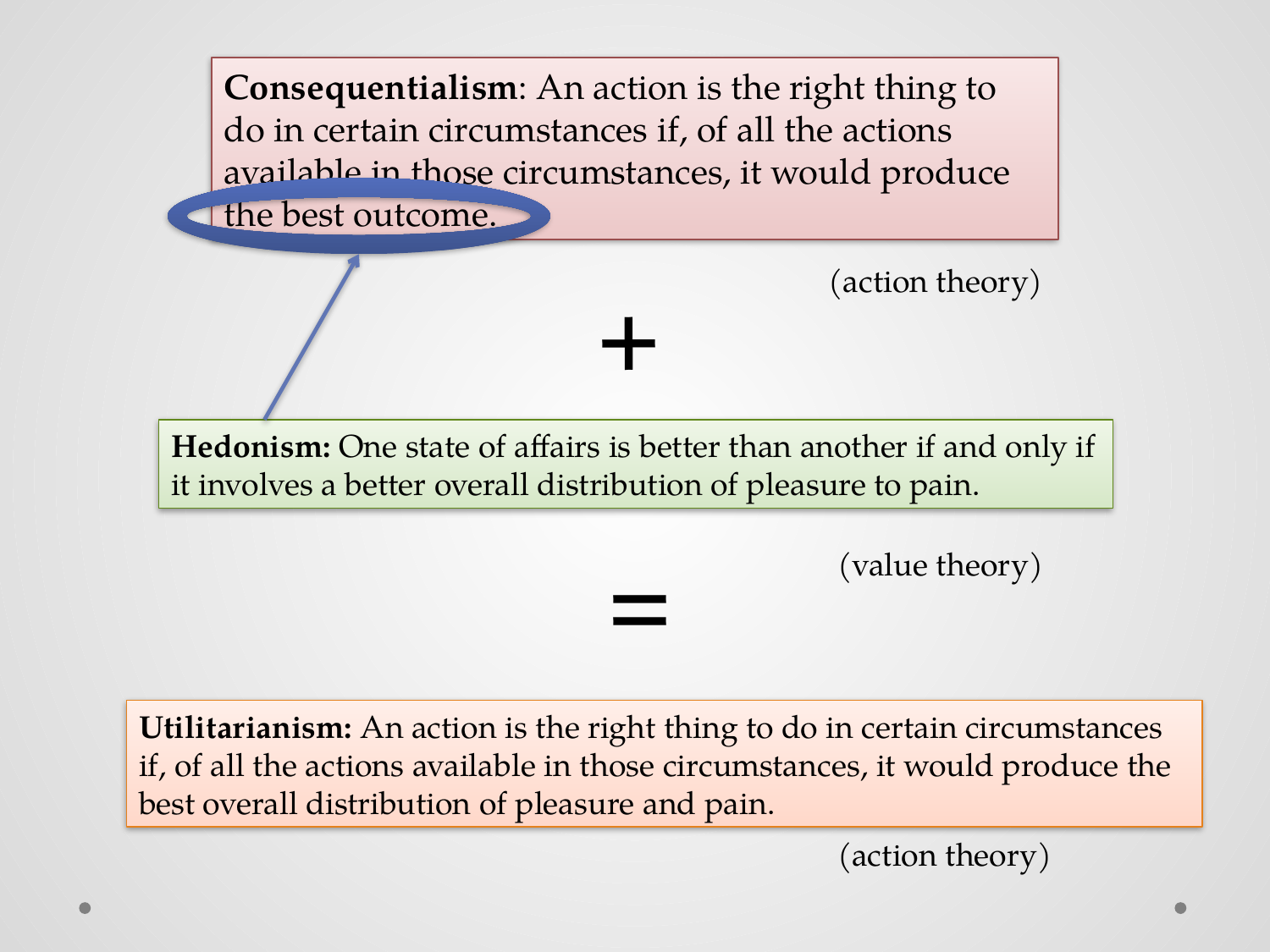

Consequentialism: An action is the right thing to do in certain circumstances if, of all the actions available in those circumstances, it would produce the best outcome.

(action theory)
+
Hedonism: One state of affairs is better than another if and only if it involves a better overall distribution of pleasure to pain.
=

(value theory)
Utilitarianism: An action is the right thing to do in certain circumstances if, of all the actions available in those circumstances, it would produce the best overall distribution of pleasure and pain.
(action theory)